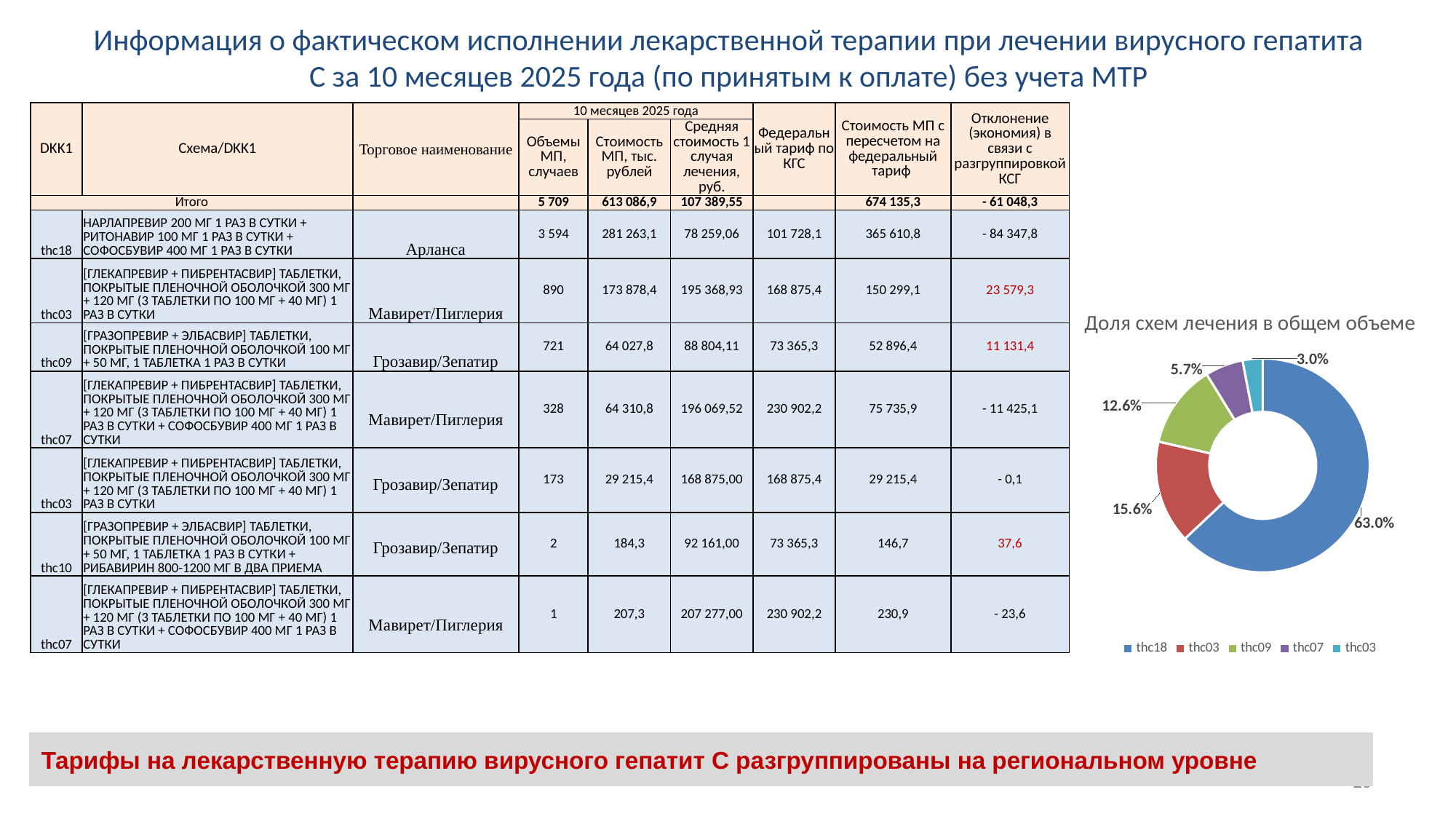

# Информация о фактическом исполнении лекарственной терапии при лечении вирусного гепатита C за 10 месяцев 2025 года (по принятым к оплате) без учета МТР
| DKK1 | Схема/DKK1 | Торговое наименование | 10 месяцев 2025 года |  |  | Федеральный тариф по КГС | Стоимость МП с пересчетом на федеральный тариф | Отклонение (экономия) в связи с разгруппировкой КСГ |
| --- | --- | --- | --- | --- | --- | --- | --- | --- |
|  |  |  | Объемы МП, случаев | Стоимость МП, тыс. рублей | Средняя стоимость 1 случая лечения, руб. |  |  |  |
| Итого |  |  | 5 709 | 613 086,9 | 107 389,55 |  | 674 135,3 | - 61 048,3 |
| thc18 | НАРЛАПРЕВИР 200 МГ 1 РАЗ В СУТКИ + РИТОНАВИР 100 МГ 1 РАЗ В СУТКИ + СОФОСБУВИР 400 МГ 1 РАЗ В СУТКИ | Арланса | 3 594 | 281 263,1 | 78 259,06 | 101 728,1 | 365 610,8 | - 84 347,8 |
| thc03 | [ГЛЕКАПРЕВИР + ПИБРЕНТАСВИР] ТАБЛЕТКИ, ПОКРЫТЫЕ ПЛЕНОЧНОЙ ОБОЛОЧКОЙ 300 МГ + 120 МГ (3 ТАБЛЕТКИ ПО 100 МГ + 40 МГ) 1 РАЗ В СУТКИ | Мавирет/Пиглерия | 890 | 173 878,4 | 195 368,93 | 168 875,4 | 150 299,1 | 23 579,3 |
| thc09 | [ГРАЗОПРЕВИР + ЭЛБАСВИР] ТАБЛЕТКИ, ПОКРЫТЫЕ ПЛЕНОЧНОЙ ОБОЛОЧКОЙ 100 МГ + 50 МГ, 1 ТАБЛЕТКА 1 РАЗ В СУТКИ | Грозавир/Зепатир | 721 | 64 027,8 | 88 804,11 | 73 365,3 | 52 896,4 | 11 131,4 |
| thc07 | [ГЛЕКАПРЕВИР + ПИБРЕНТАСВИР] ТАБЛЕТКИ, ПОКРЫТЫЕ ПЛЕНОЧНОЙ ОБОЛОЧКОЙ 300 МГ + 120 МГ (3 ТАБЛЕТКИ ПО 100 МГ + 40 МГ) 1 РАЗ В СУТКИ + СОФОСБУВИР 400 МГ 1 РАЗ В СУТКИ | Мавирет/Пиглерия | 328 | 64 310,8 | 196 069,52 | 230 902,2 | 75 735,9 | - 11 425,1 |
| thc03 | [ГЛЕКАПРЕВИР + ПИБРЕНТАСВИР] ТАБЛЕТКИ, ПОКРЫТЫЕ ПЛЕНОЧНОЙ ОБОЛОЧКОЙ 300 МГ + 120 МГ (3 ТАБЛЕТКИ ПО 100 МГ + 40 МГ) 1 РАЗ В СУТКИ | Грозавир/Зепатир | 173 | 29 215,4 | 168 875,00 | 168 875,4 | 29 215,4 | - 0,1 |
| thc10 | [ГРАЗОПРЕВИР + ЭЛБАСВИР] ТАБЛЕТКИ, ПОКРЫТЫЕ ПЛЕНОЧНОЙ ОБОЛОЧКОЙ 100 МГ + 50 МГ, 1 ТАБЛЕТКА 1 РАЗ В СУТКИ + РИБАВИРИН 800-1200 МГ В ДВА ПРИЕМА | Грозавир/Зепатир | 2 | 184,3 | 92 161,00 | 73 365,3 | 146,7 | 37,6 |
| thc07 | [ГЛЕКАПРЕВИР + ПИБРЕНТАСВИР] ТАБЛЕТКИ, ПОКРЫТЫЕ ПЛЕНОЧНОЙ ОБОЛОЧКОЙ 300 МГ + 120 МГ (3 ТАБЛЕТКИ ПО 100 МГ + 40 МГ) 1 РАЗ В СУТКИ + СОФОСБУВИР 400 МГ 1 РАЗ В СУТКИ | Мавирет/Пиглерия | 1 | 207,3 | 207 277,00 | 230 902,2 | 230,9 | - 23,6 |

### Chart: Доля схем лечения в общем объеме

| Category |  |
|---|---|
| thc18 | 0.6295323173935891 |
| thc03 | 0.15589420213697672 |
| thc09 | 0.12629181993343844 |
| thc07 | 0.05745314415834647 |
| thc03 | 0.030303030303030304 |
Тарифы на лекарственную терапию вирусного гепатит С разгруппированы на региональном уровне
20